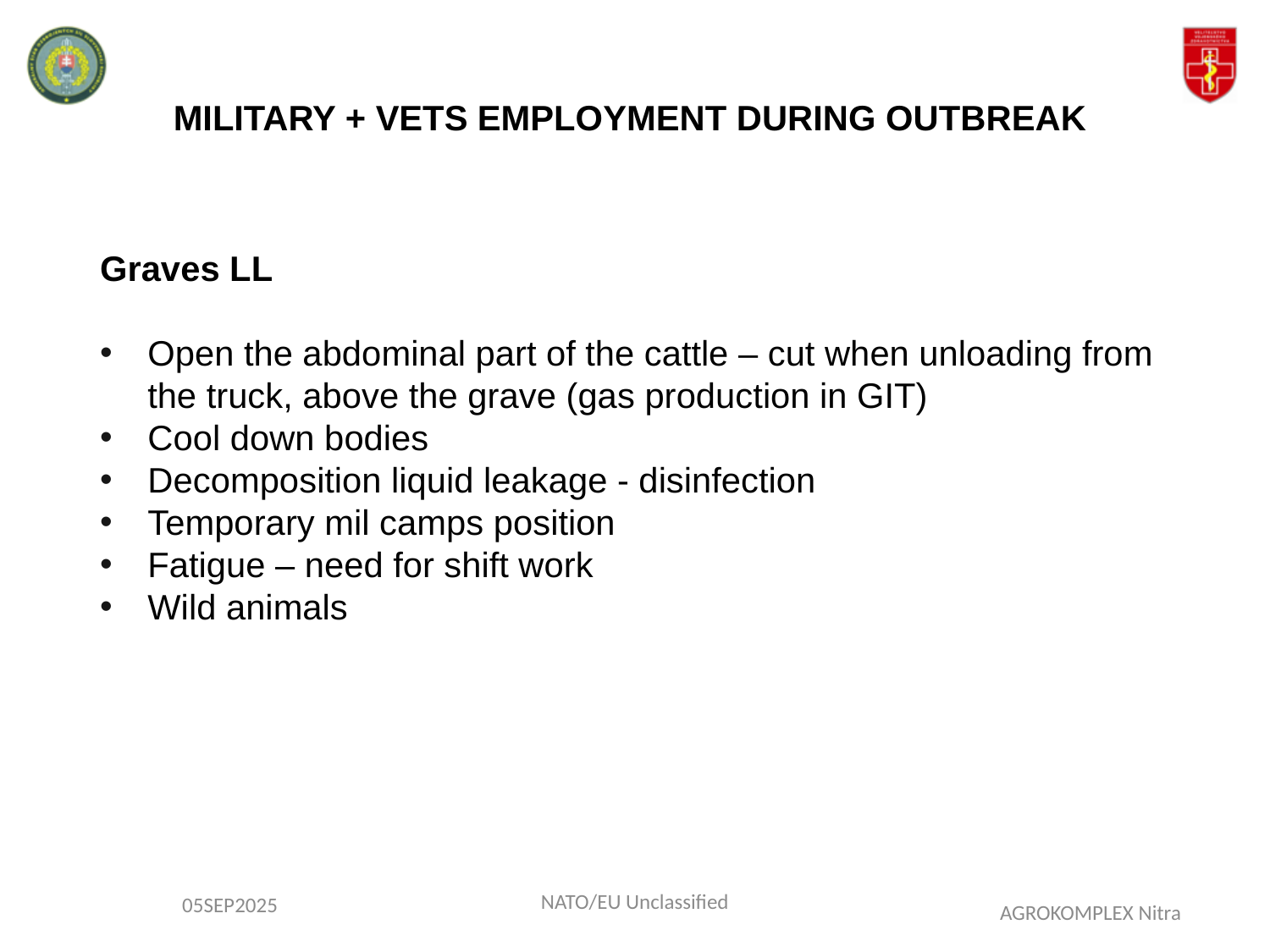

MILITARY + VETS EMPLOYMENT DURING OUTBREAK

Graves LL

Open the abdominal part of the cattle – cut when unloading from the truck, above the grave (gas production in GIT)
Cool down bodies
Decomposition liquid leakage - disinfection
Temporary mil camps position
Fatigue – need for shift work
Wild animals

NATO/EU Unclassified
05SEP2025
AGROKOMPLEX Nitra